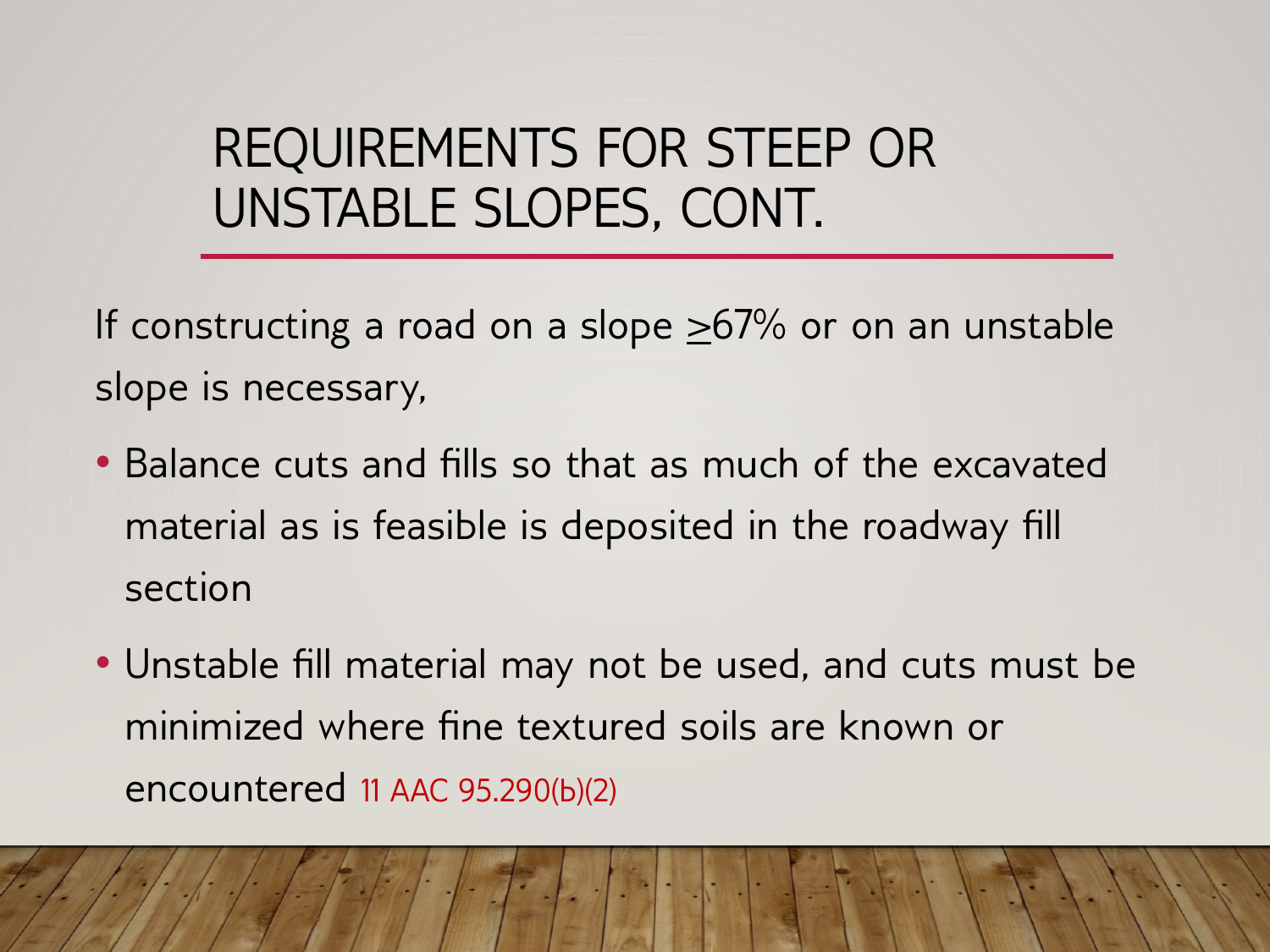

# Requirements for steep or unstable slopes, CONT.
If constructing a road on a slope >67% or on an unstable slope is necessary,
Balance cuts and fills so that as much of the excavated material as is feasible is deposited in the roadway fill section
Unstable fill material may not be used, and cuts must be minimized where fine textured soils are known or encountered					11 AAC 95.290(b)(2)